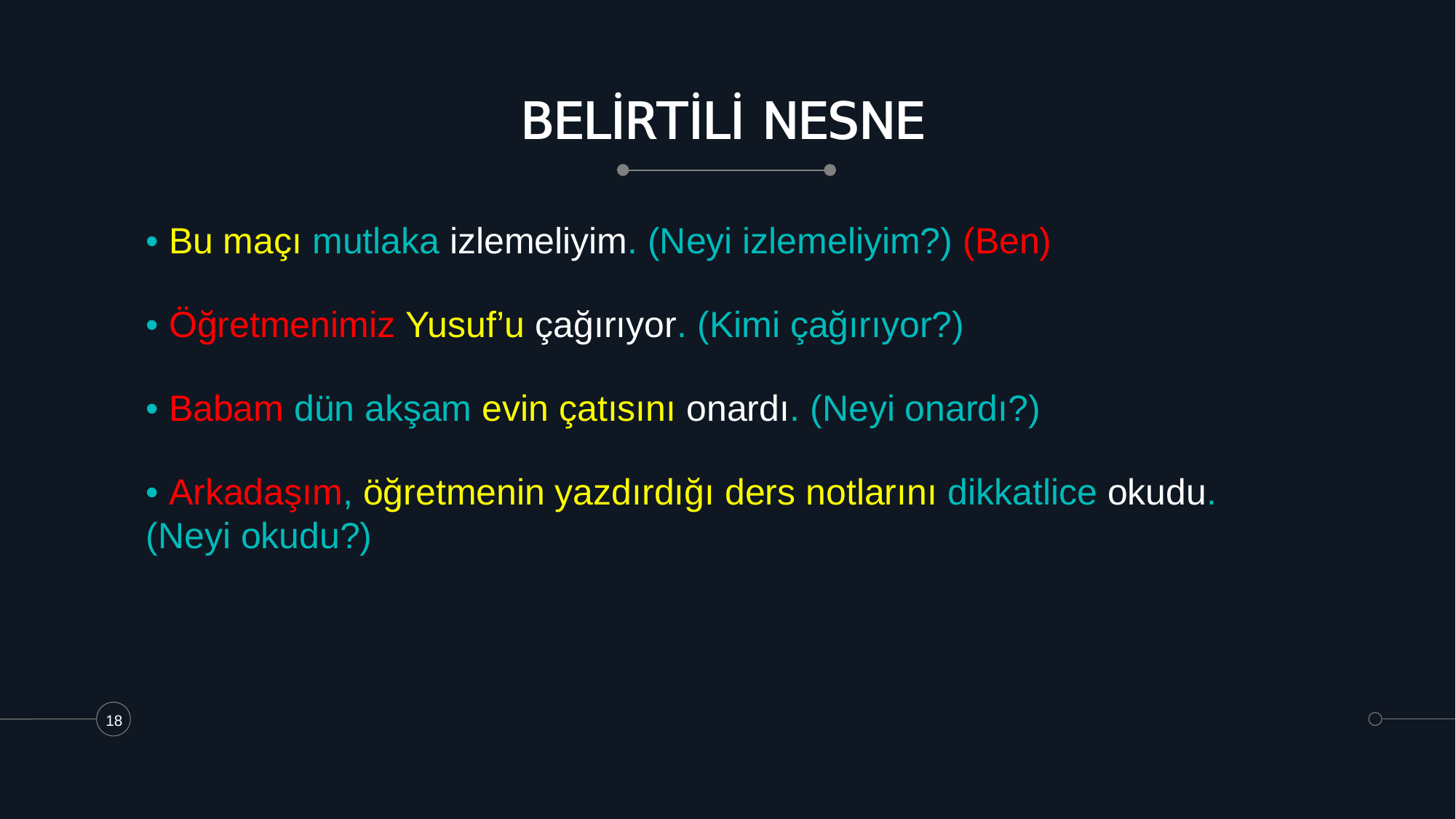

# BELİRTİLİ NESNE
• Bu maçı mutlaka izlemeliyim. (Neyi izlemeliyim?) (Ben)
• Öğretmenimiz Yusuf’u çağırıyor. (Kimi çağırıyor?)
• Babam dün akşam evin çatısını onardı. (Neyi onardı?)
• Arkadaşım, öğretmenin yazdırdığı ders notlarını dikkatlice okudu. (Neyi okudu?)
18